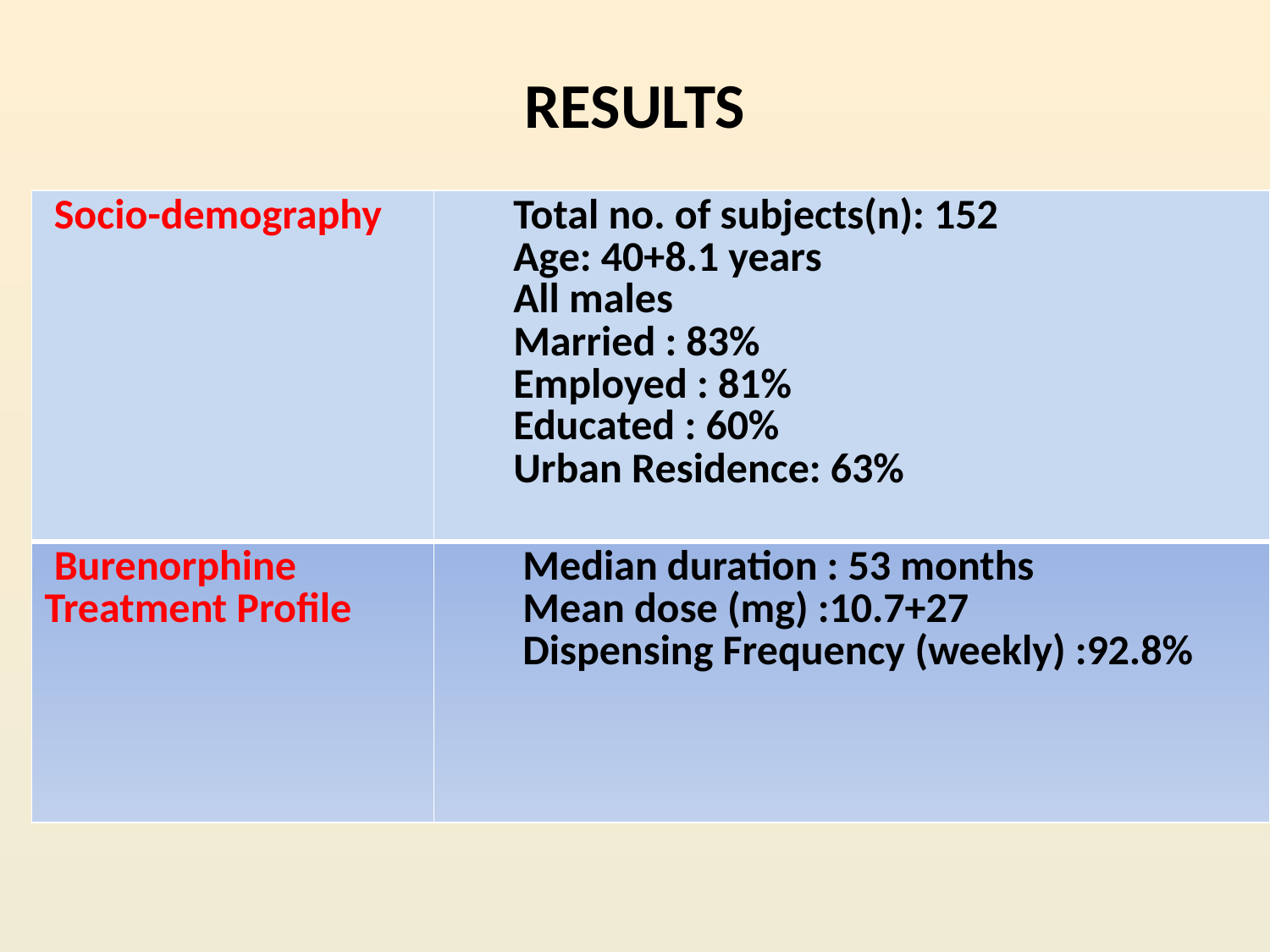

# RESULTS
| Socio-demography | Total no. of subjects(n): 152 Age: 40+8.1 years All males Married : 83% Employed : 81% Educated : 60% Urban Residence: 63% |
| --- | --- |
| Burenorphine Treatment Profile | Median duration : 53 months Mean dose (mg) :10.7+27 Dispensing Frequency (weekly) :92.8% |